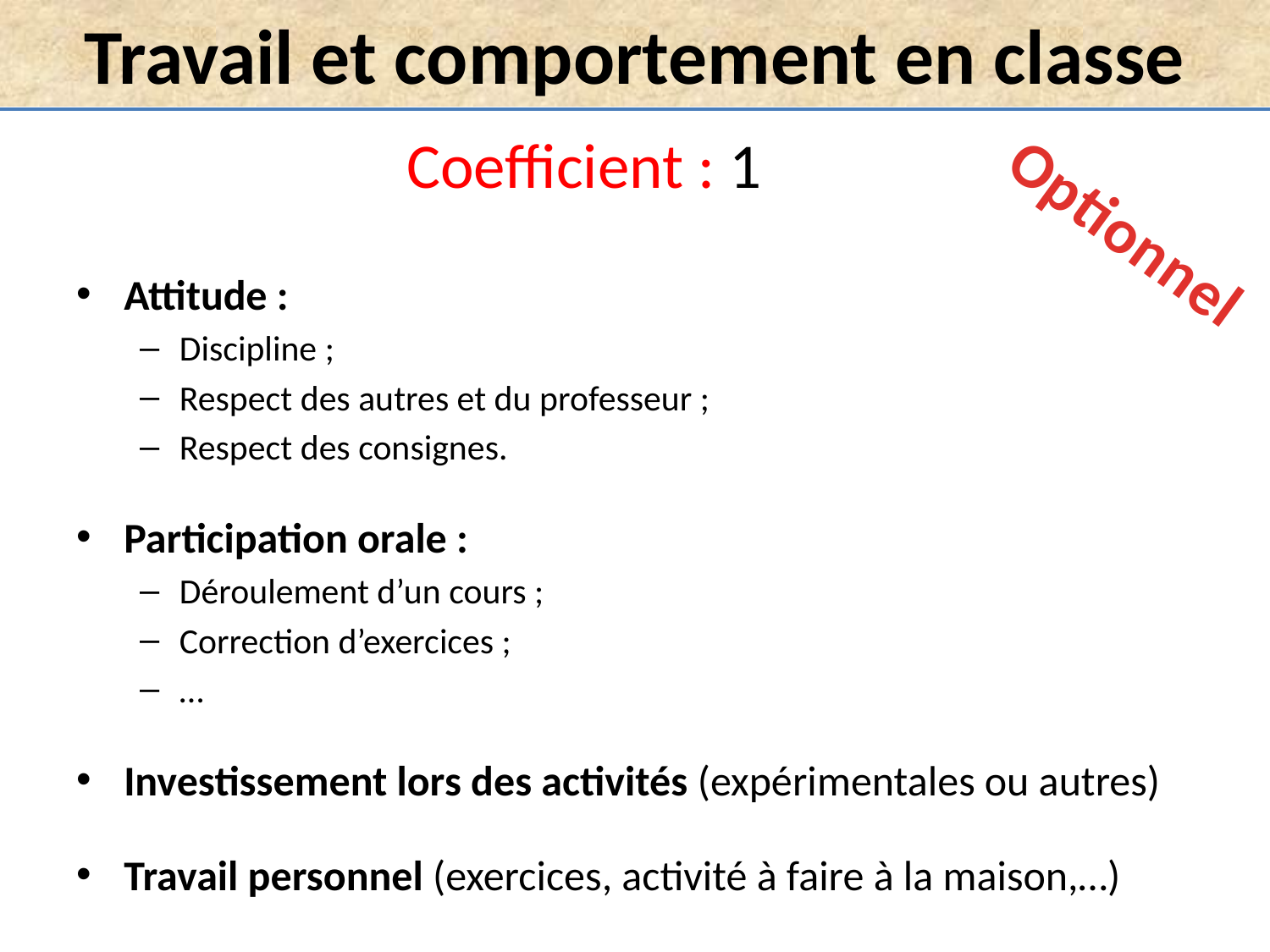

Travail et comportement en classe
Coefficient : 1
Optionnel
Attitude :
Discipline ;
Respect des autres et du professeur ;
Respect des consignes.
Participation orale :
Déroulement d’un cours ;
Correction d’exercices ;
…
Investissement lors des activités (expérimentales ou autres)
Travail personnel (exercices, activité à faire à la maison,…)